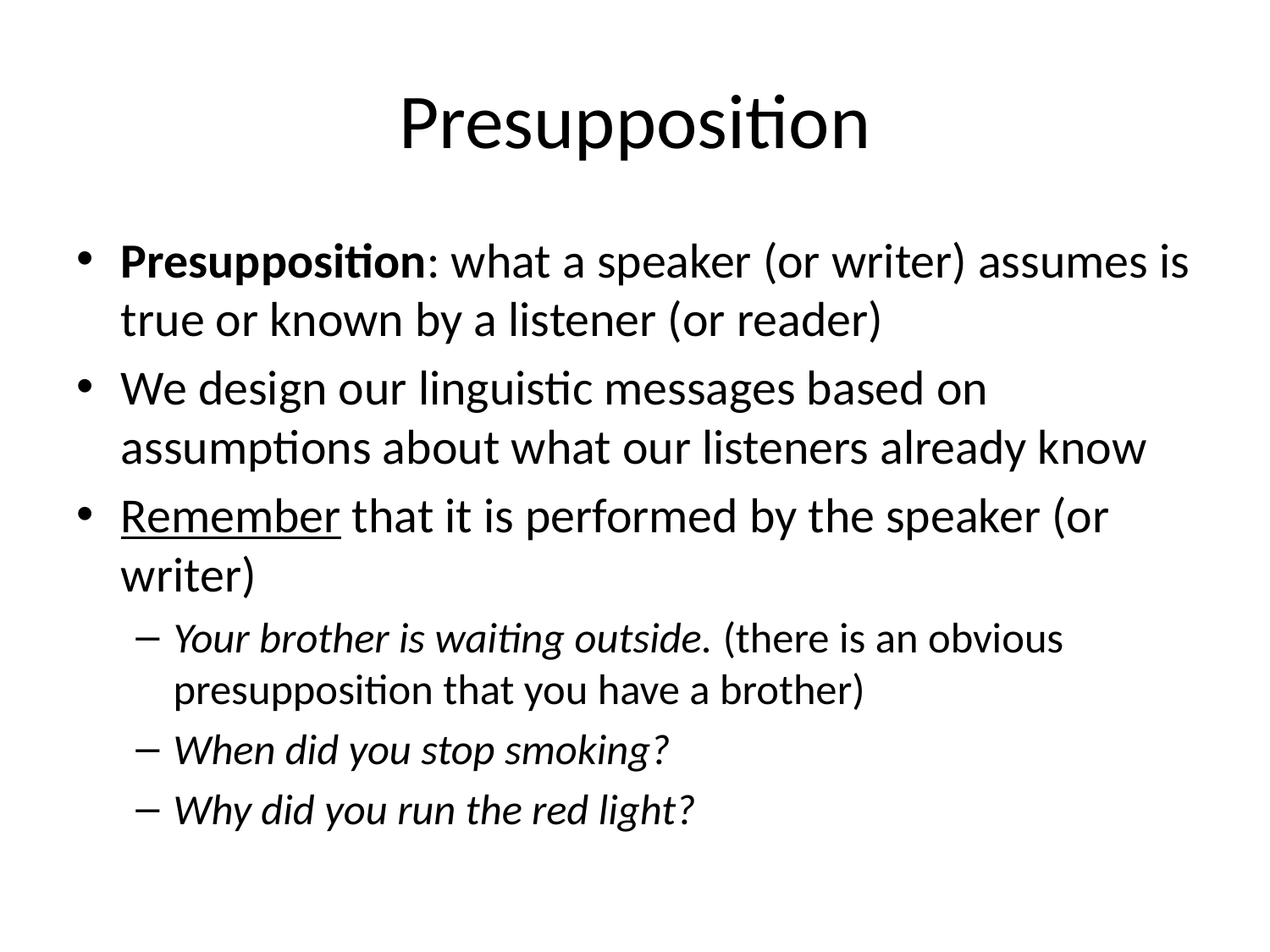

# Presupposition
Presupposition: what a speaker (or writer) assumes is true or known by a listener (or reader)
We design our linguistic messages based on assumptions about what our listeners already know
Remember that it is performed by the speaker (or writer)
Your brother is waiting outside. (there is an obvious presupposition that you have a brother)
When did you stop smoking?
Why did you run the red light?